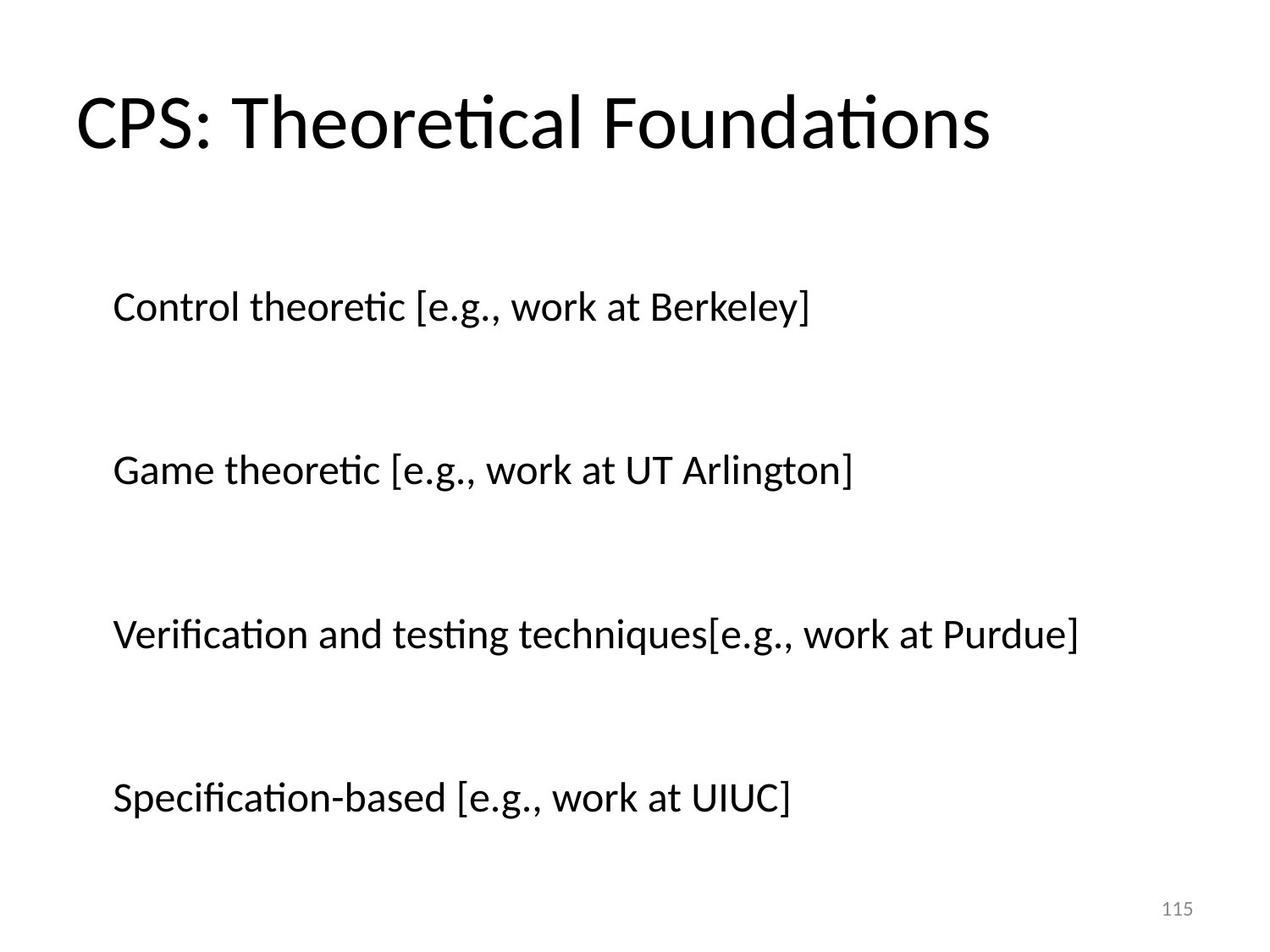

# CPS: Theoretical Foundations
Control theoretic [e.g., work at Berkeley]
Game theoretic [e.g., work at UT Arlington]
Verification and testing techniques[e.g., work at Purdue]
Specification-based [e.g., work at UIUC]
115